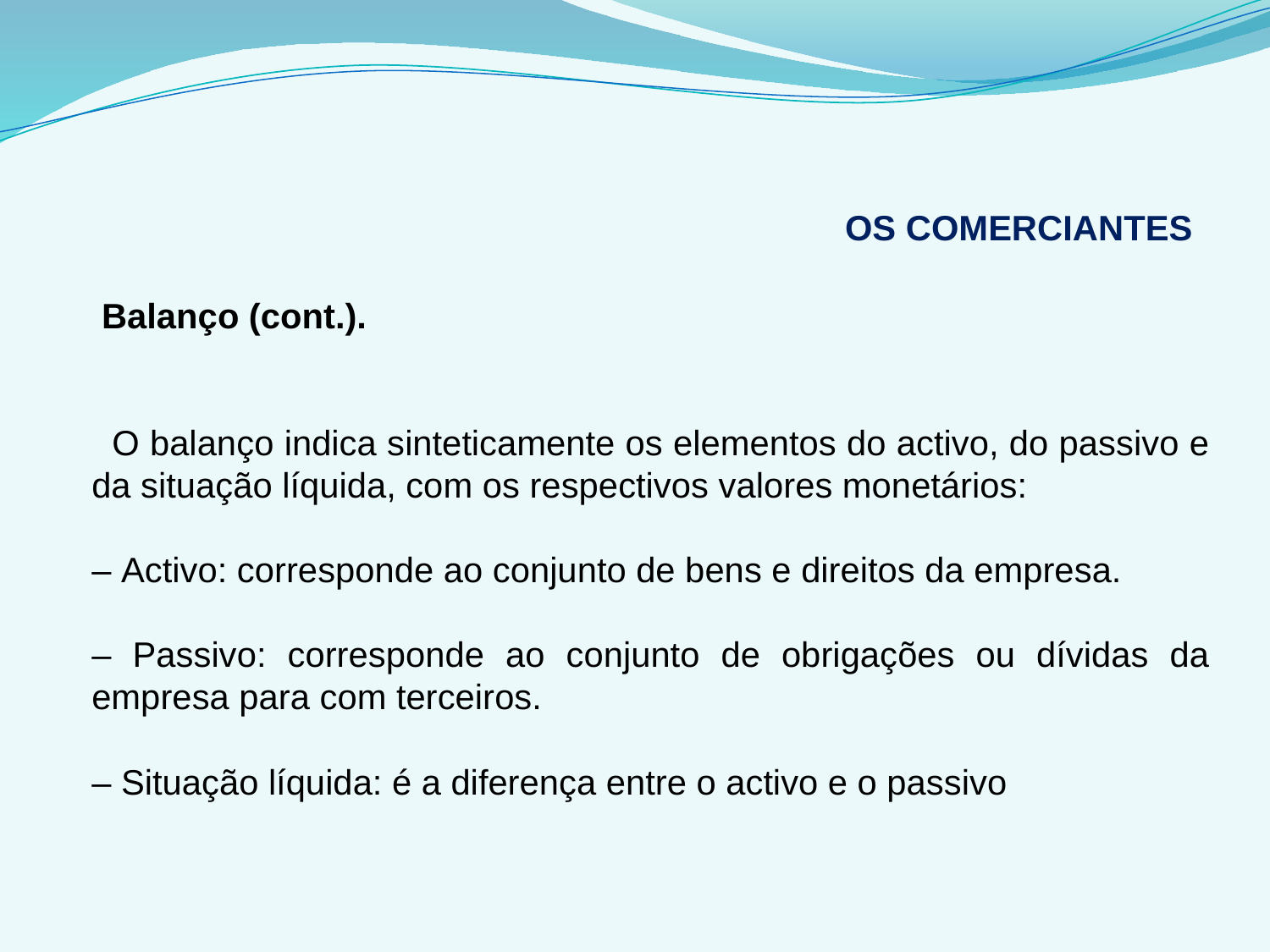

# OS COMERCIANTES
 Balanço (cont.).

  O balanço indica sinteticamente os elementos do activo, do passivo e da situação líquida, com os respectivos valores monetários:

– Activo: corresponde ao conjunto de bens e direitos da empresa.

– Passivo: corresponde ao conjunto de obrigações ou dívidas da empresa para com terceiros.

– Situação líquida: é a diferença entre o activo e o passivo